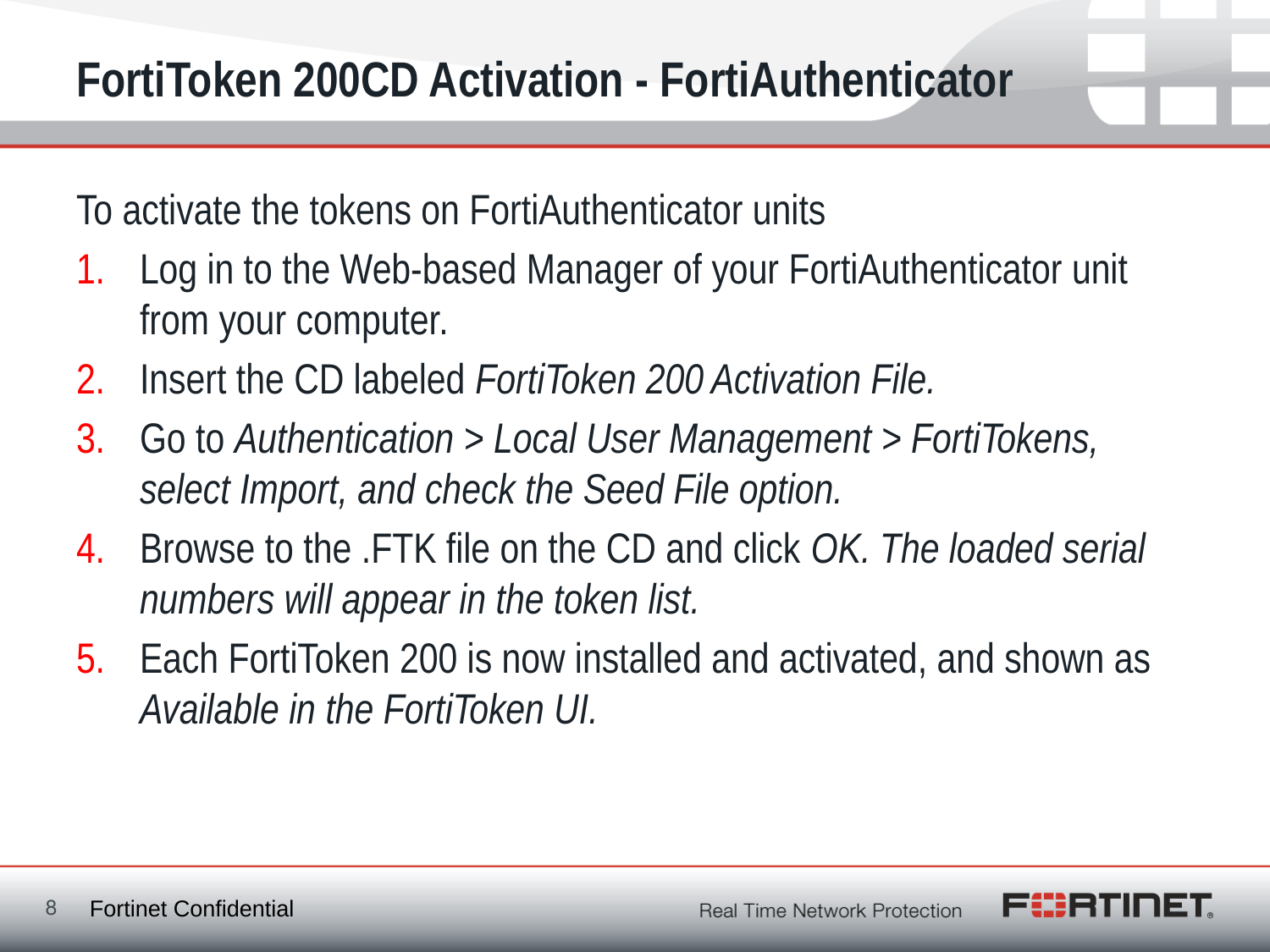

# FortiToken 200CD Activation - FortiAuthenticator
To activate the tokens on FortiAuthenticator units
Log in to the Web-based Manager of your FortiAuthenticator unit from your computer.
Insert the CD labeled FortiToken 200 Activation File.
Go to Authentication > Local User Management > FortiTokens, select Import, and check the Seed File option.
Browse to the .FTK file on the CD and click OK. The loaded serial numbers will appear in the token list.
Each FortiToken 200 is now installed and activated, and shown as Available in the FortiToken UI.
8